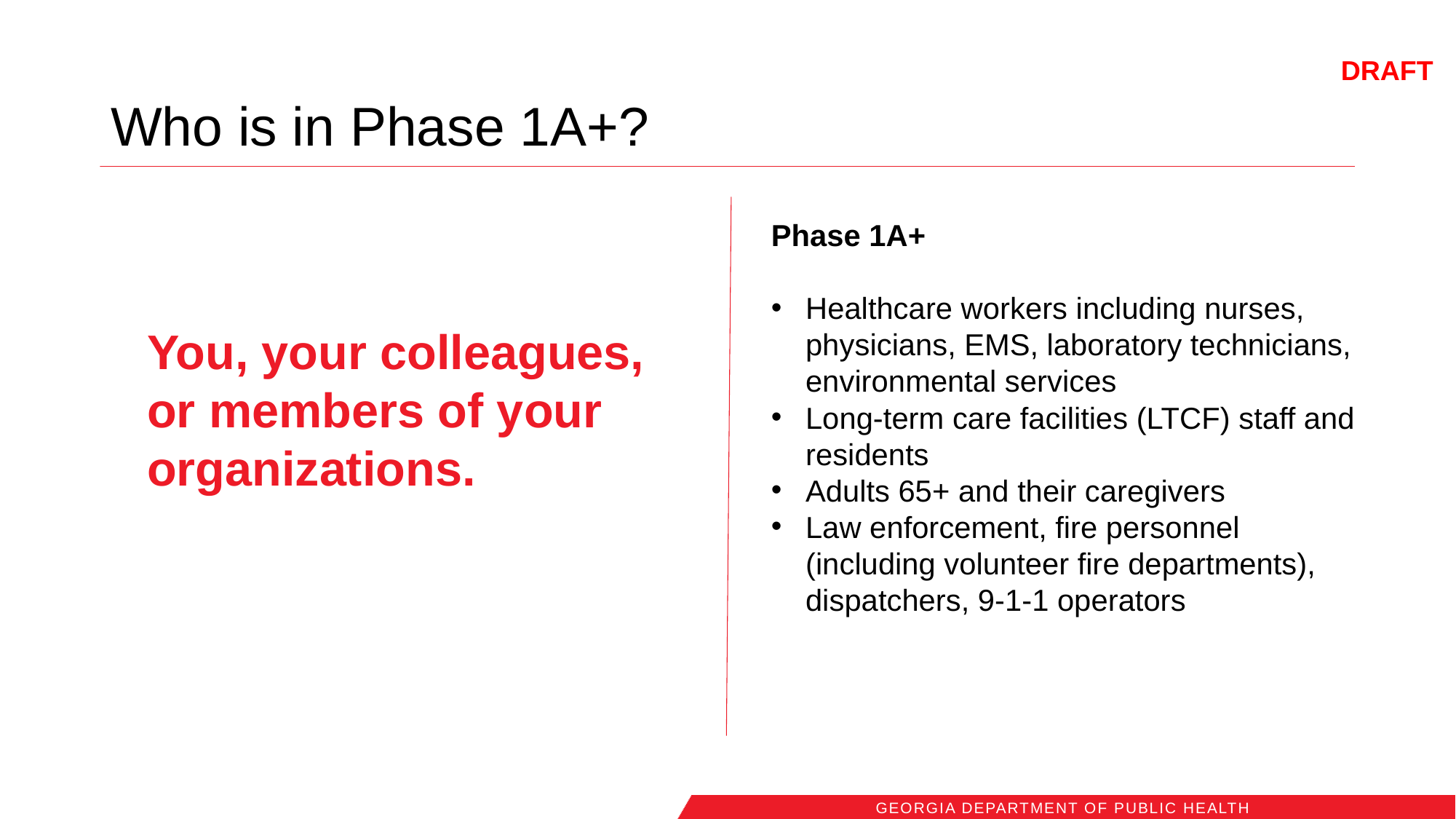

DRAFT
# Who is in Phase 1A+?
Phase 1A+

Healthcare workers including nurses, physicians, EMS, laboratory technicians, environmental services
Long-term care facilities (LTCF) staff and residents
Adults 65+ and their caregivers
Law enforcement, fire personnel (including volunteer fire departments), dispatchers, 9-1-1 operators
You, your colleagues, or members of your organizations.